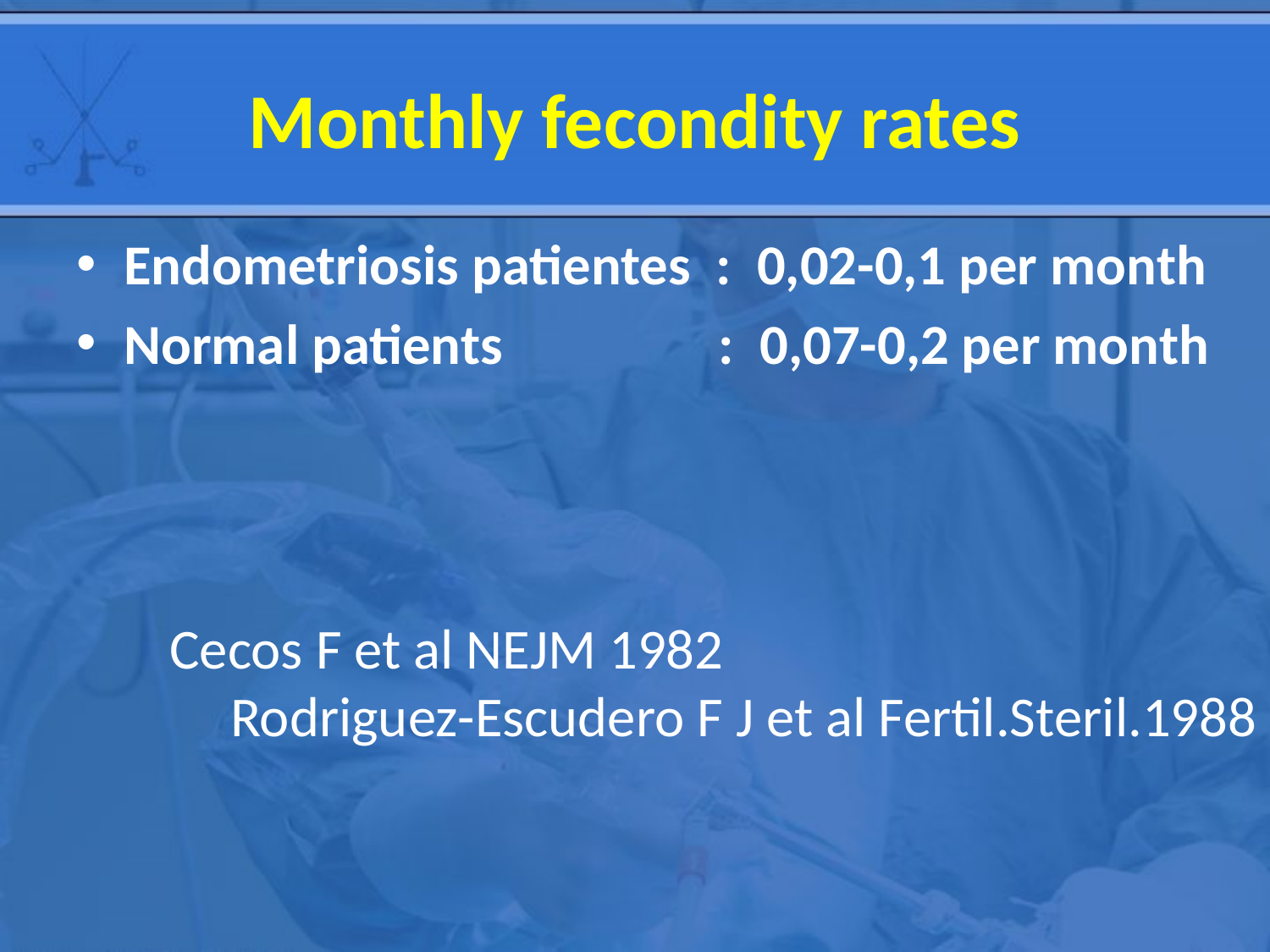

# Monthly fecondity rates
Endometriosis patientes  :  0,02-0,1 per month
Normal patients                 :  0,07-0,2 per month

                                                                                                    Cecos F et al NEJM 1982                                                 Rodriguez-Escudero F J et al Fertil.Steril.1988